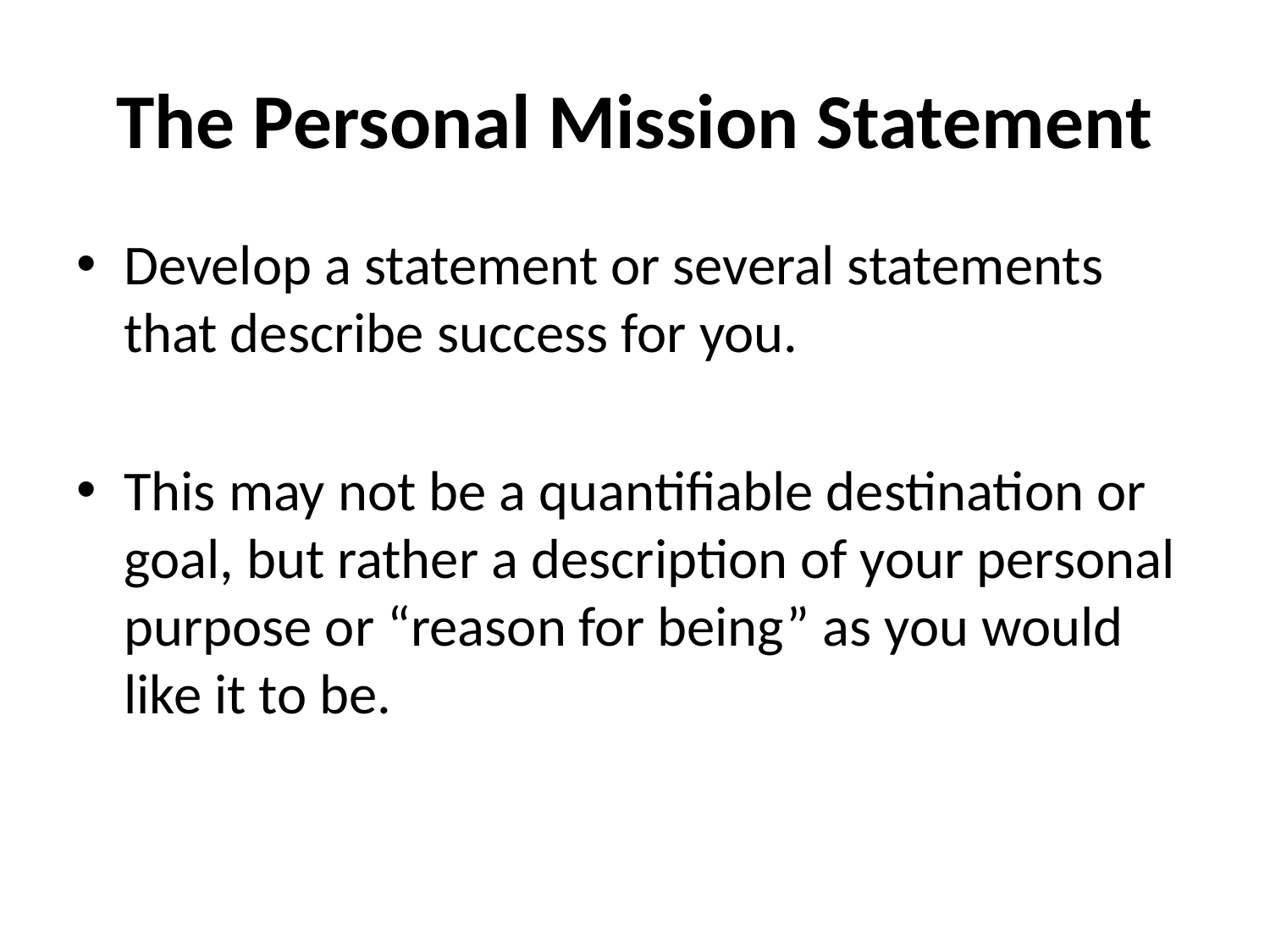

# The Personal Mission Statement
Develop a statement or several statements that describe success for you.

This may not be a quantifiable destination or goal, but rather a description of your personal purpose or “reason for being” as you would like it to be.